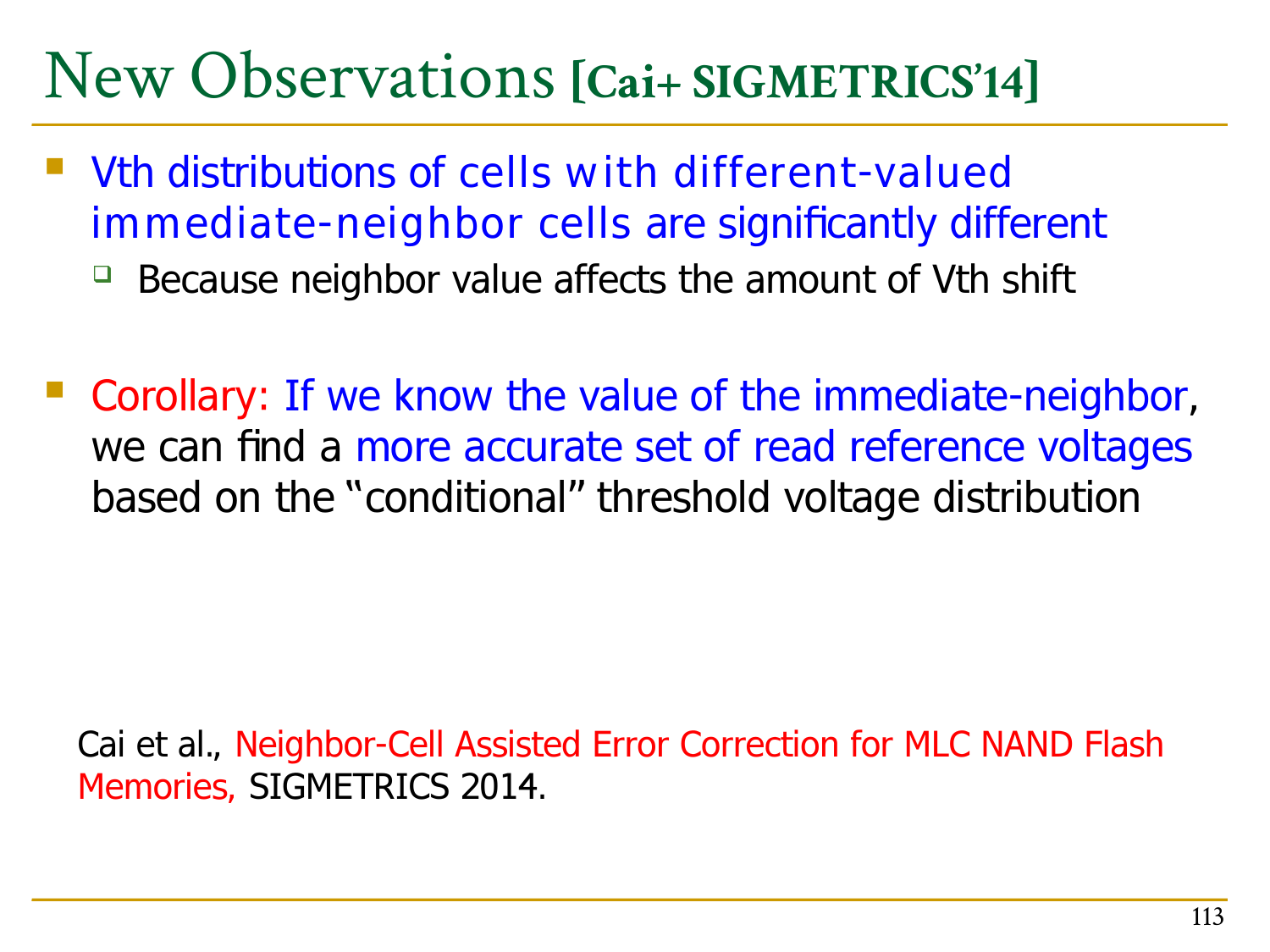

# New Observations [Cai+ SIGMETRICS’14]
Vth distributions of cells with different-valued immediate-neighbor cells are significantly different
Because neighbor value affects the amount of Vth shift

Corollary: If we know the value of the immediate-neighbor, we can find a more accurate set of read reference voltages based on the “conditional” threshold voltage distribution

Cai et al., Neighbor-Cell Assisted Error Correction for MLC NAND Flash Memories, SIGMETRICS 2014.
113